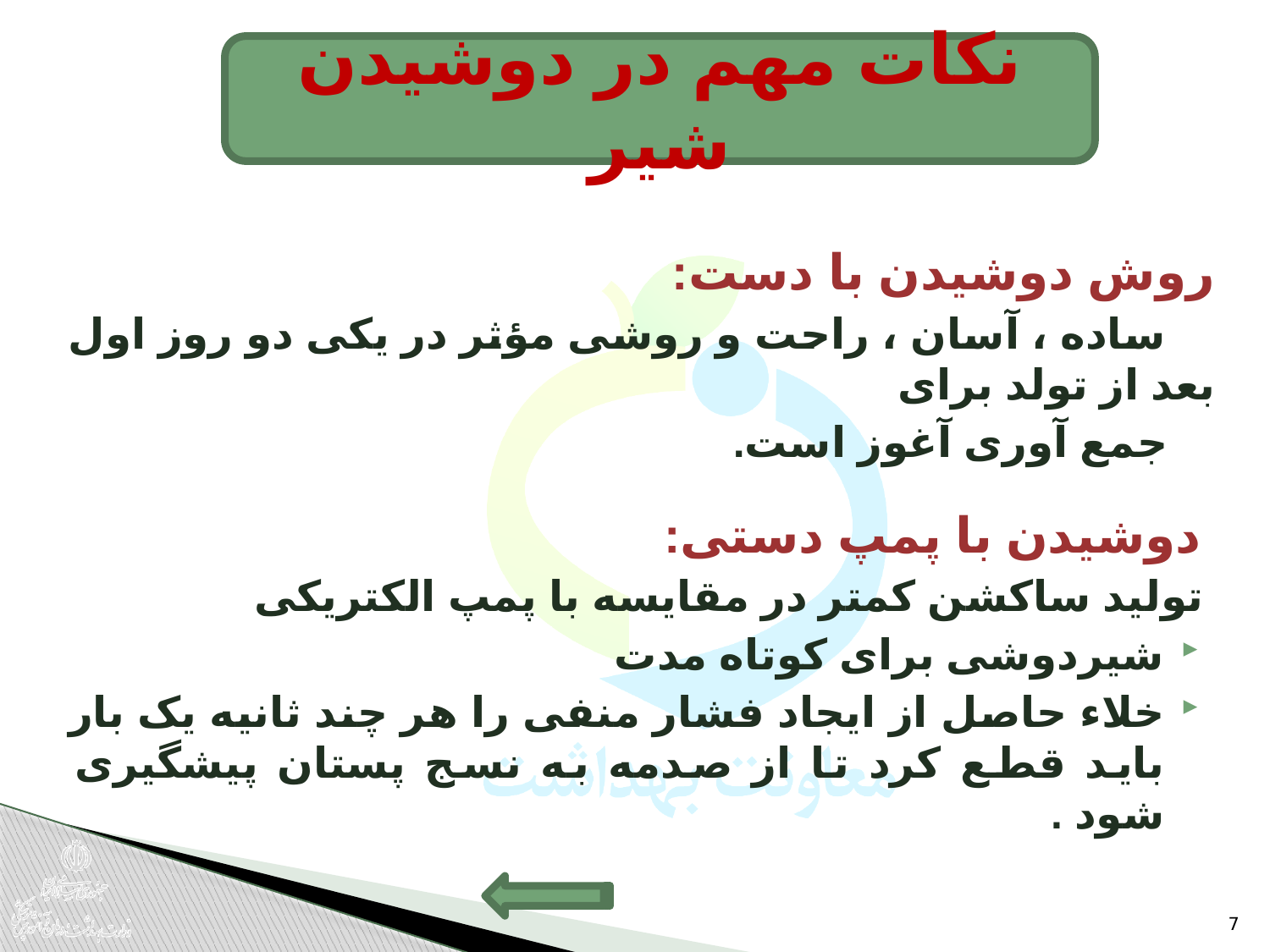

نکات مهم در دوشیدن شیر

روش دوشیدن با دست:
    ساده ، آسان ، راحت و روشی مؤثر در یکی دو روز اول بعد از تولد برای
    جمع آوری آغوز است.

 دوشیدن با پمپ دستی:
 تولید ساکشن کمتر در مقایسه با پمپ الکتریکی
شیردوشی برای کوتاه مدت
خلاء حاصل از ایجاد فشار منفی را هر چند ثانیه یک بار باید قطع کرد تا از صدمه به نسج پستان پیشگیری شود .

7